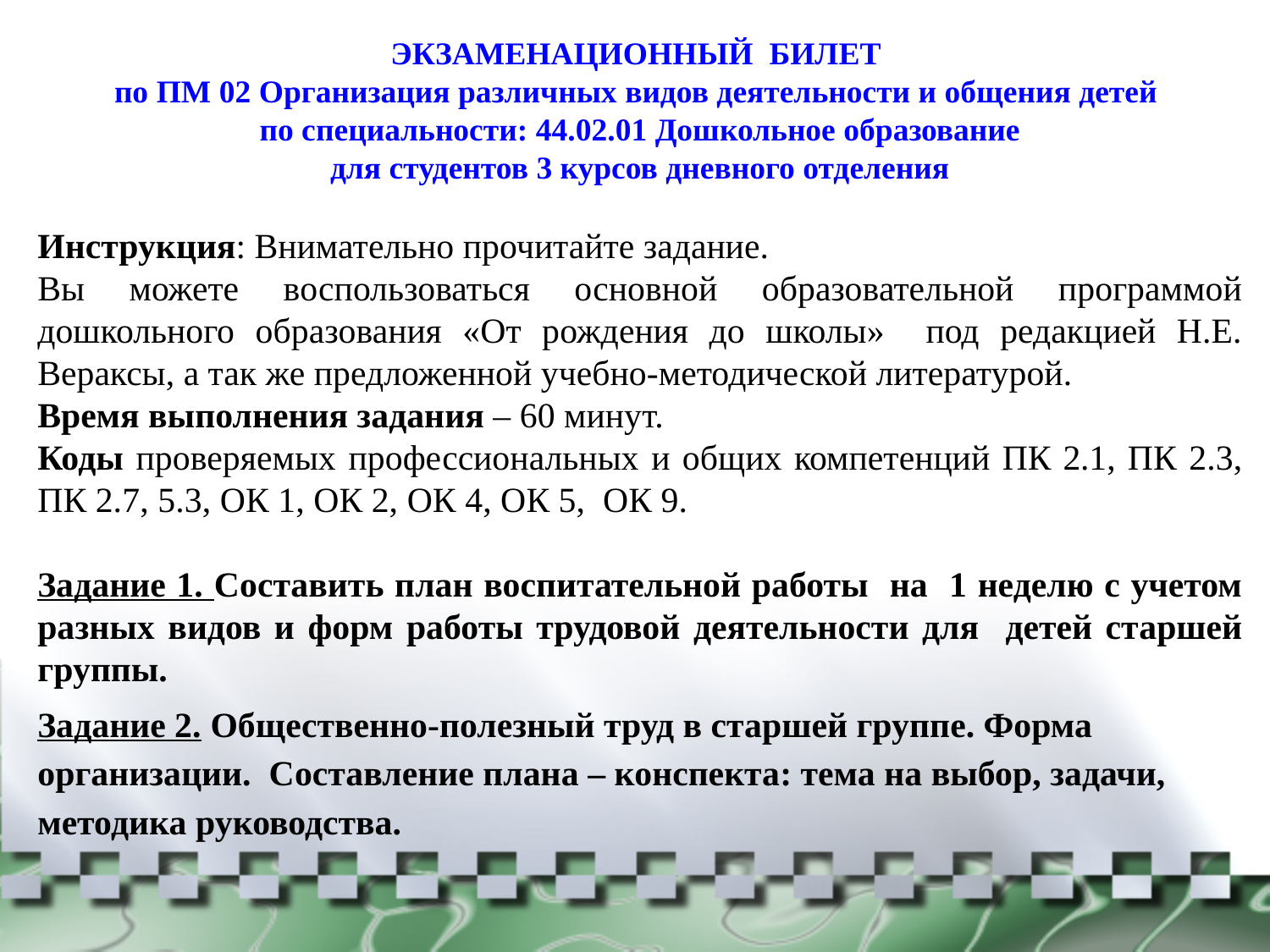

ЭКЗАМЕНАЦИОННЫЙ  БИЛЕТ
по ПМ 02 Организация различных видов деятельности и общения детей
по специальности: 44.02.01 Дошкольное образование
для студентов 3 курсов дневного отделения

Инструкция: Внимательно прочитайте задание.
Вы можете воспользоваться основной образовательной программой дошкольного образования «От рождения до школы»  под редакцией Н.Е. Вераксы, а так же предложенной учебно-методической литературой.
Время выполнения задания – 60 минут.
Коды проверяемых профессиональных и общих компетенций ПК 2.1, ПК 2.3, ПК 2.7, 5.3, ОК 1, ОК 2, ОК 4, ОК 5,  ОК 9.

Задание 1. Составить план воспитательной работы  на  1 неделю с учетом разных видов и форм работы трудовой деятельности для  детей старшей группы.
Задание 2. Общественно-полезный труд в старшей группе. Форма организации.  Составление плана – конспекта: тема на выбор, задачи, методика руководства.